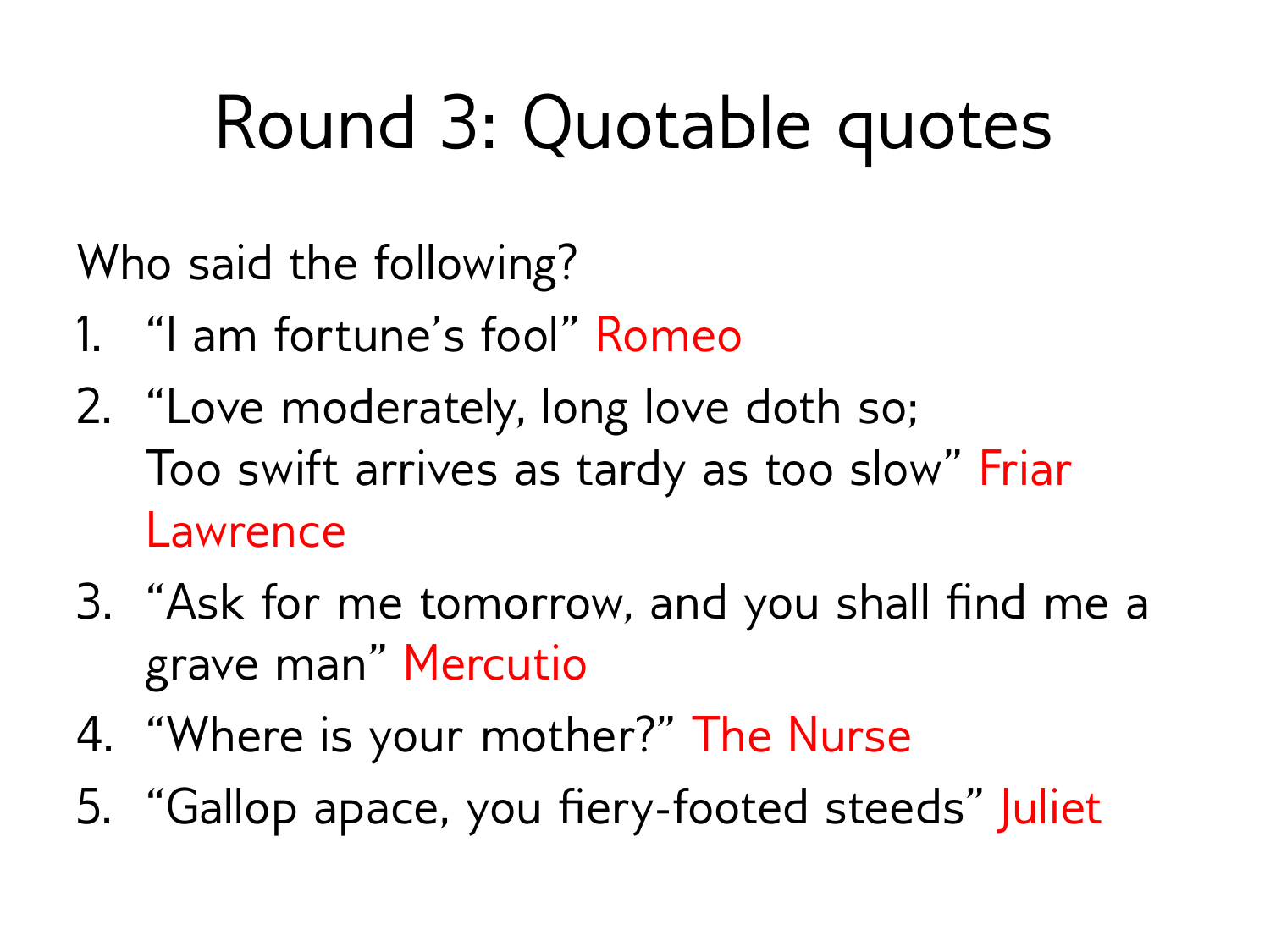

# Round 3: Quotable quotes
Who said the following?
“I am fortune’s fool” Romeo
“Love moderately, long love doth so;
Too swift arrives as tardy as too slow” Friar Lawrence
“Ask for me tomorrow, and you shall find me a grave man” Mercutio
“Where is your mother?” The Nurse
“Gallop apace, you fiery-footed steeds” Juliet